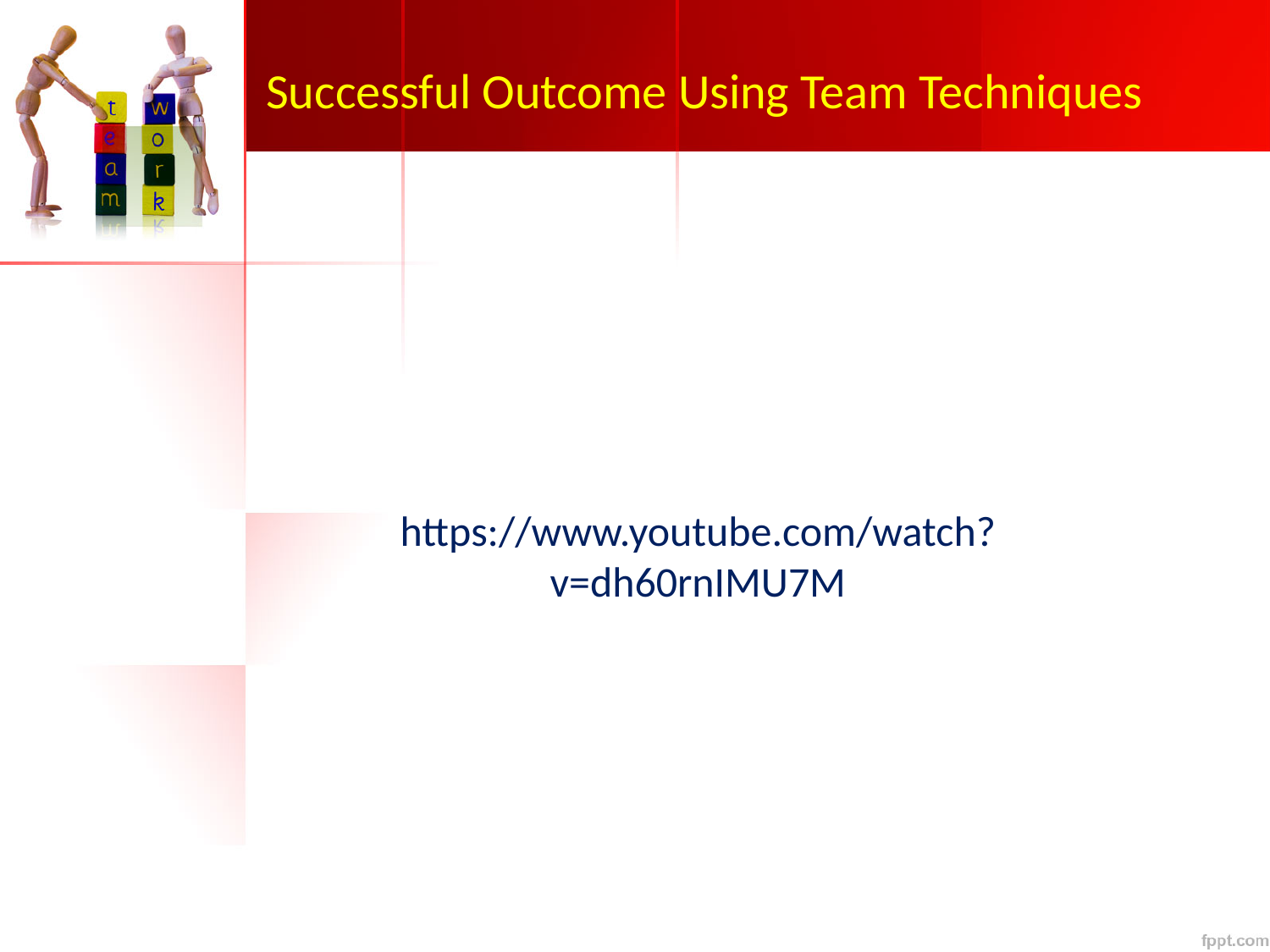

# Successful Outcome Using Team Techniques
https://www.youtube.com/watch?v=dh60rnIMU7M